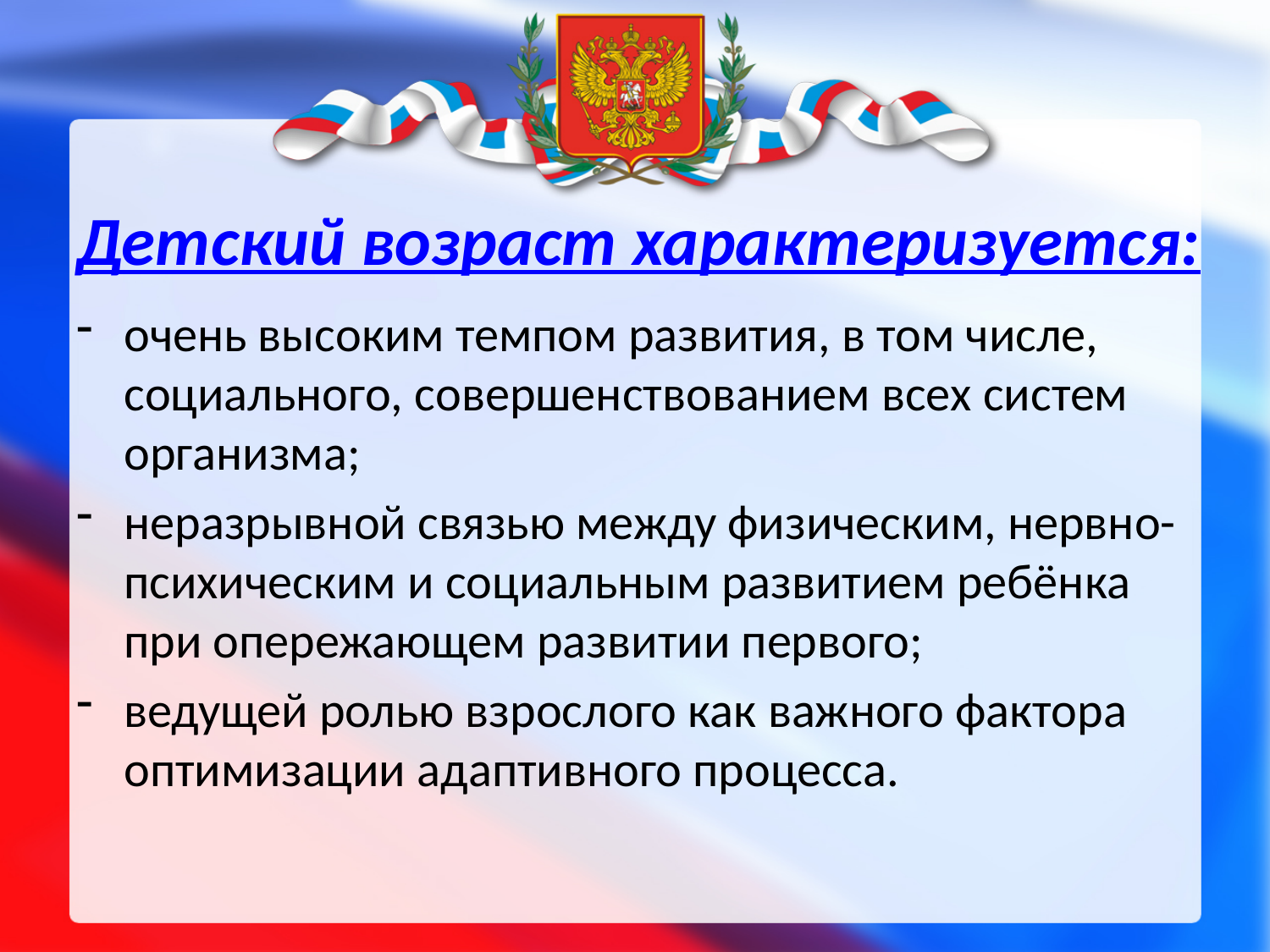

# Детский возраст характеризуется:
очень высоким темпом развития, в том числе, социального, совершенствованием всех систем организма;
неразрывной связью между физическим, нервно-психическим и социальным развитием ребёнка при опережающем развитии первого;
ведущей ролью взрослого как важного фактора оптимизации адаптивного процесса.